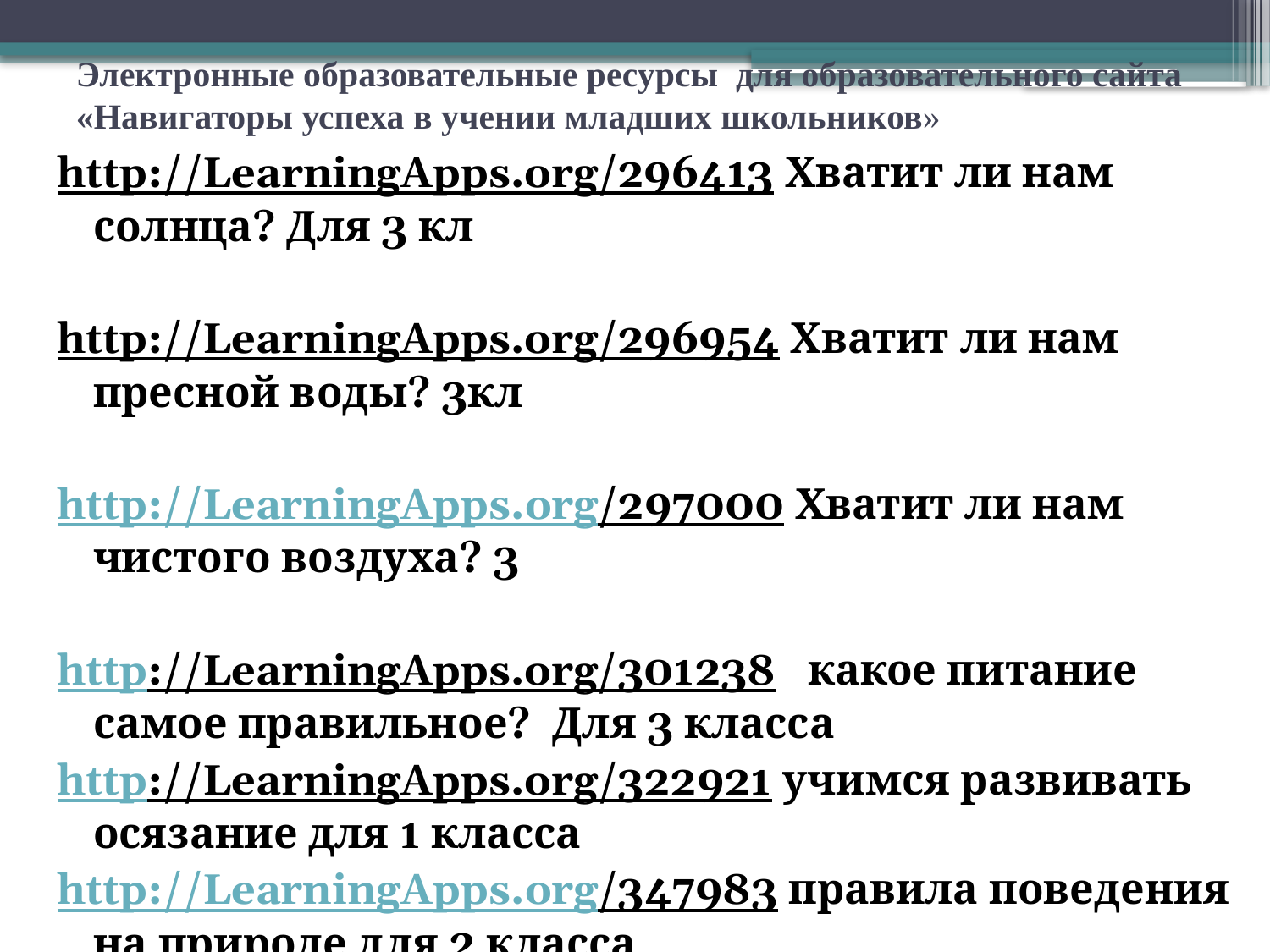

# Электронные образовательные ресурсы  для образовательного сайта  «Навигаторы успеха в учении младших школьников»
http://LearningApps.org/296413 Хватит ли нам солнца? Для 3 кл

http://LearningApps.org/296954 Хватит ли нам пресной воды? 3кл

http://LearningApps.org/297000 Хватит ли нам чистого воздуха? 3

http://LearningApps.org/301238   какое питание самое правильное?  Для 3 класса
http://LearningApps.org/322921 учимся развивать осязание для 1 класса
http://LearningApps.org/347983 правила поведения на природе для 2 класса
http://LearningApps.org/349773 условия успешной учебы и здоровья для 4-5 класса